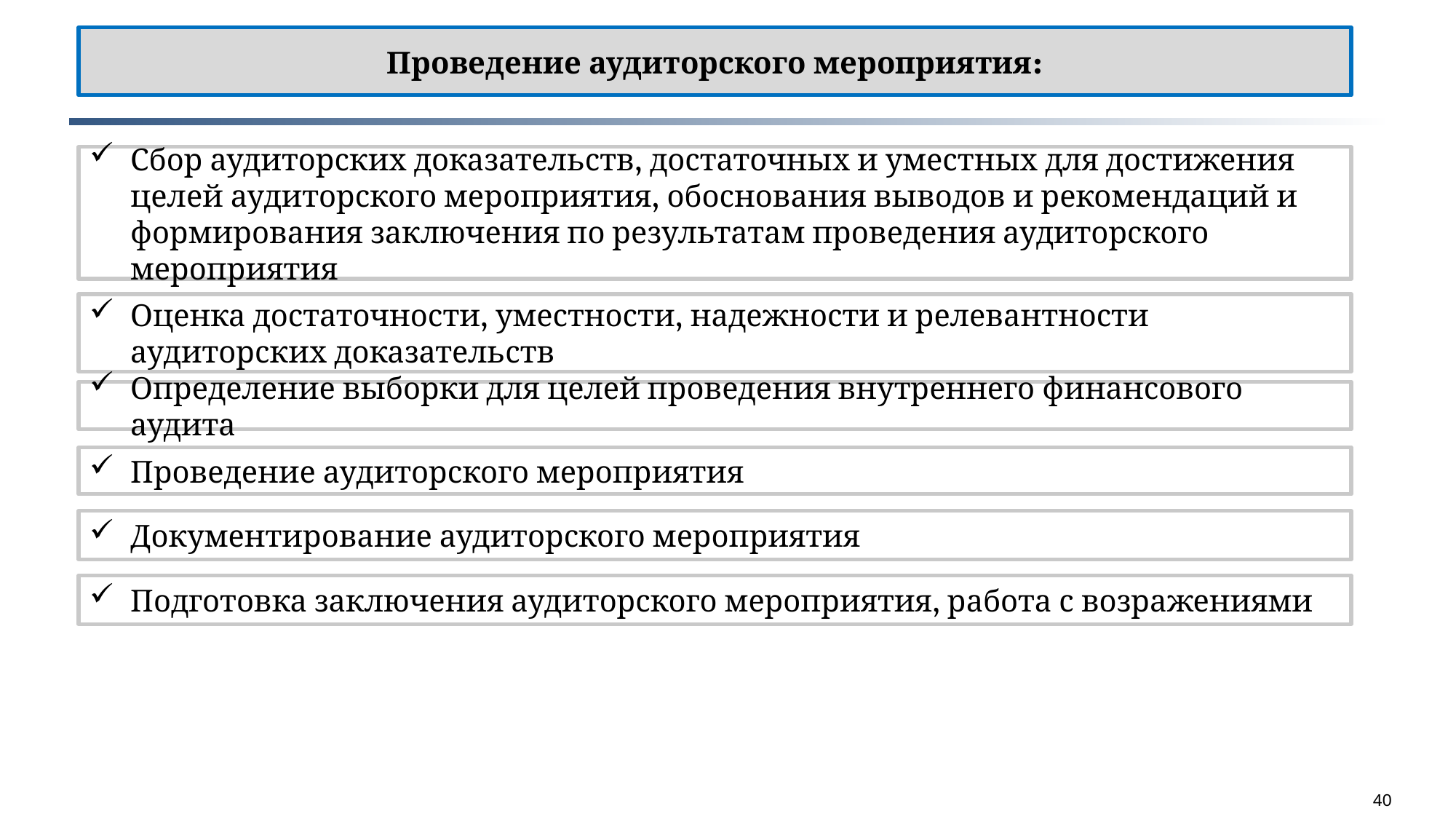

Проведение аудиторского мероприятия:
Сбор аудиторских доказательств, достаточных и уместных для достижения целей аудиторского мероприятия, обоснования выводов и рекомендаций и формирования заключения по результатам проведения аудиторского мероприятия
Оценка достаточности, уместности, надежности и релевантности аудиторских доказательств
Определение выборки для целей проведения внутреннего финансового аудита
Проведение аудиторского мероприятия
Документирование аудиторского мероприятия
Подготовка заключения аудиторского мероприятия, работа с возражениями